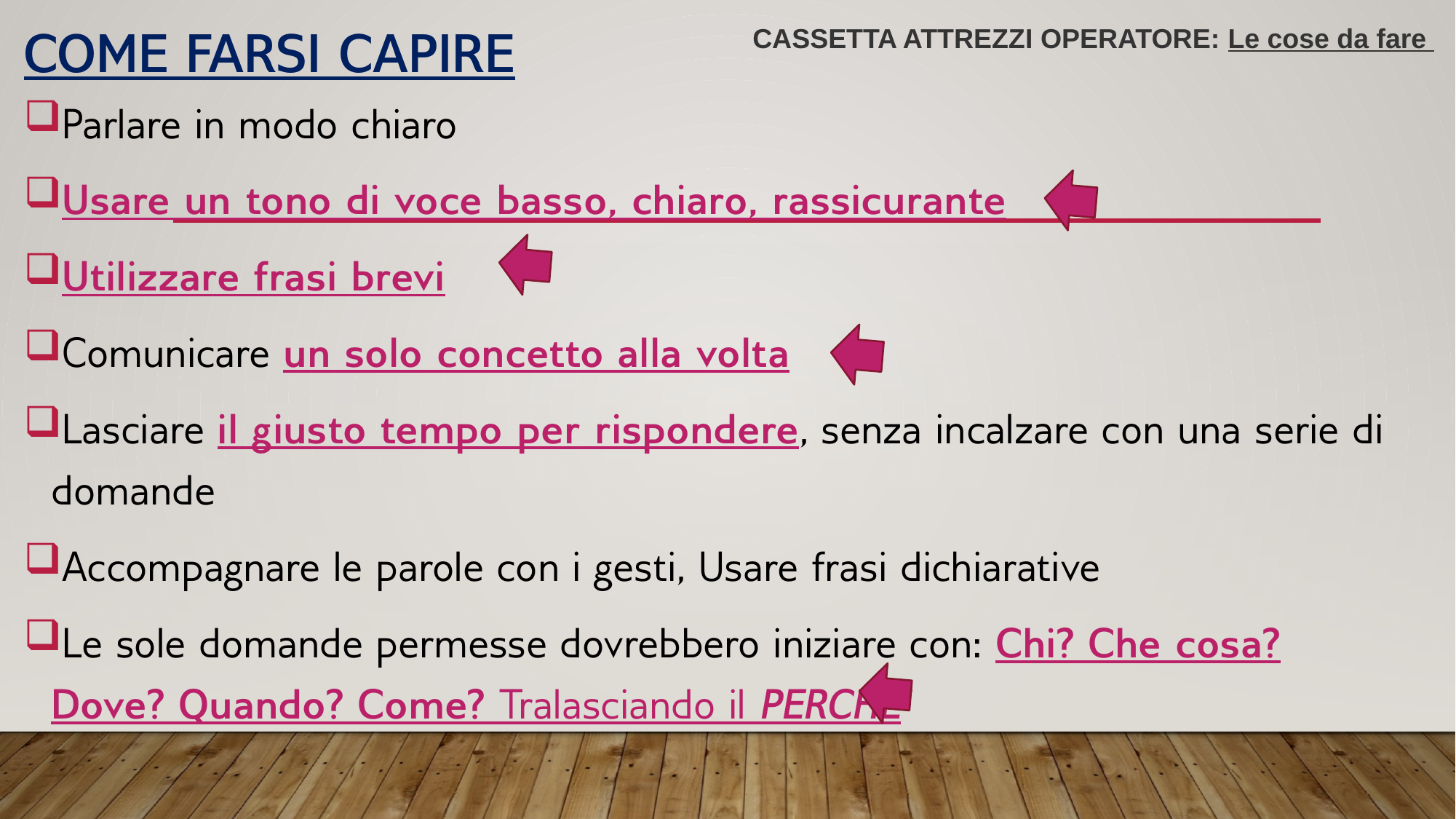

CASSETTA ATTREZZI OPERATORE: Le cose da fare
# Come farsi capire
Parlare in modo chiaro
Usare un tono di voce basso, chiaro, rassicurante
Utilizzare frasi brevi
Comunicare un solo concetto alla volta
Lasciare il giusto tempo per rispondere, senza incalzare con una serie di domande
Accompagnare le parole con i gesti, Usare frasi dichiarative
Le sole domande permesse dovrebbero iniziare con: Chi? Che cosa? Dove? Quando? Come? Tralasciando il PERCHE’